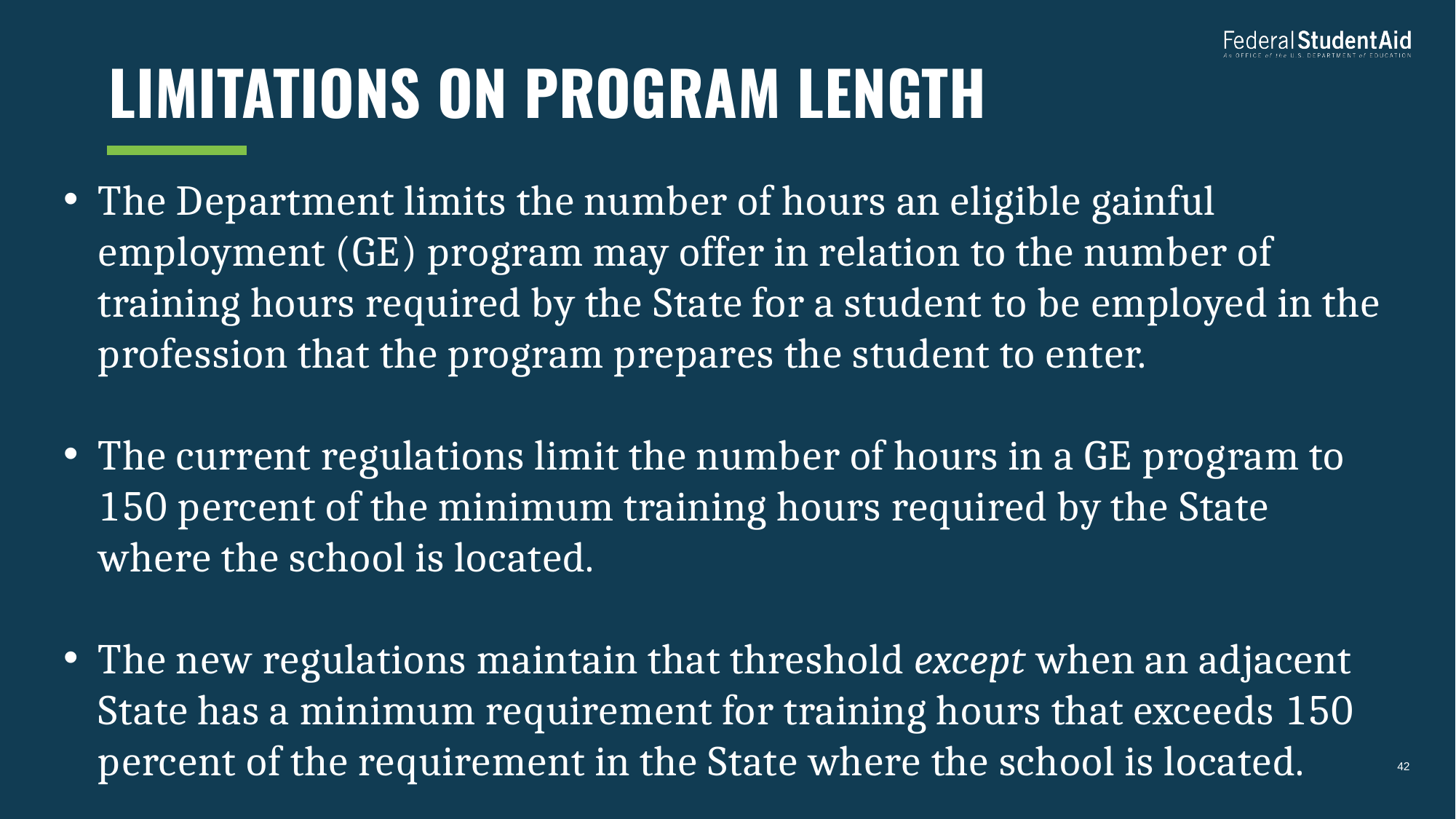

# Limitations on program length
The Department limits the number of hours an eligible gainful employment (GE) program may offer in relation to the number of training hours required by the State for a student to be employed in the profession that the program prepares the student to enter.

The current regulations limit the number of hours in a GE program to 150 percent of the minimum training hours required by the State where the school is located.

The new regulations maintain that threshold except when an adjacent State has a minimum requirement for training hours that exceeds 150 percent of the requirement in the State where the school is located.
42